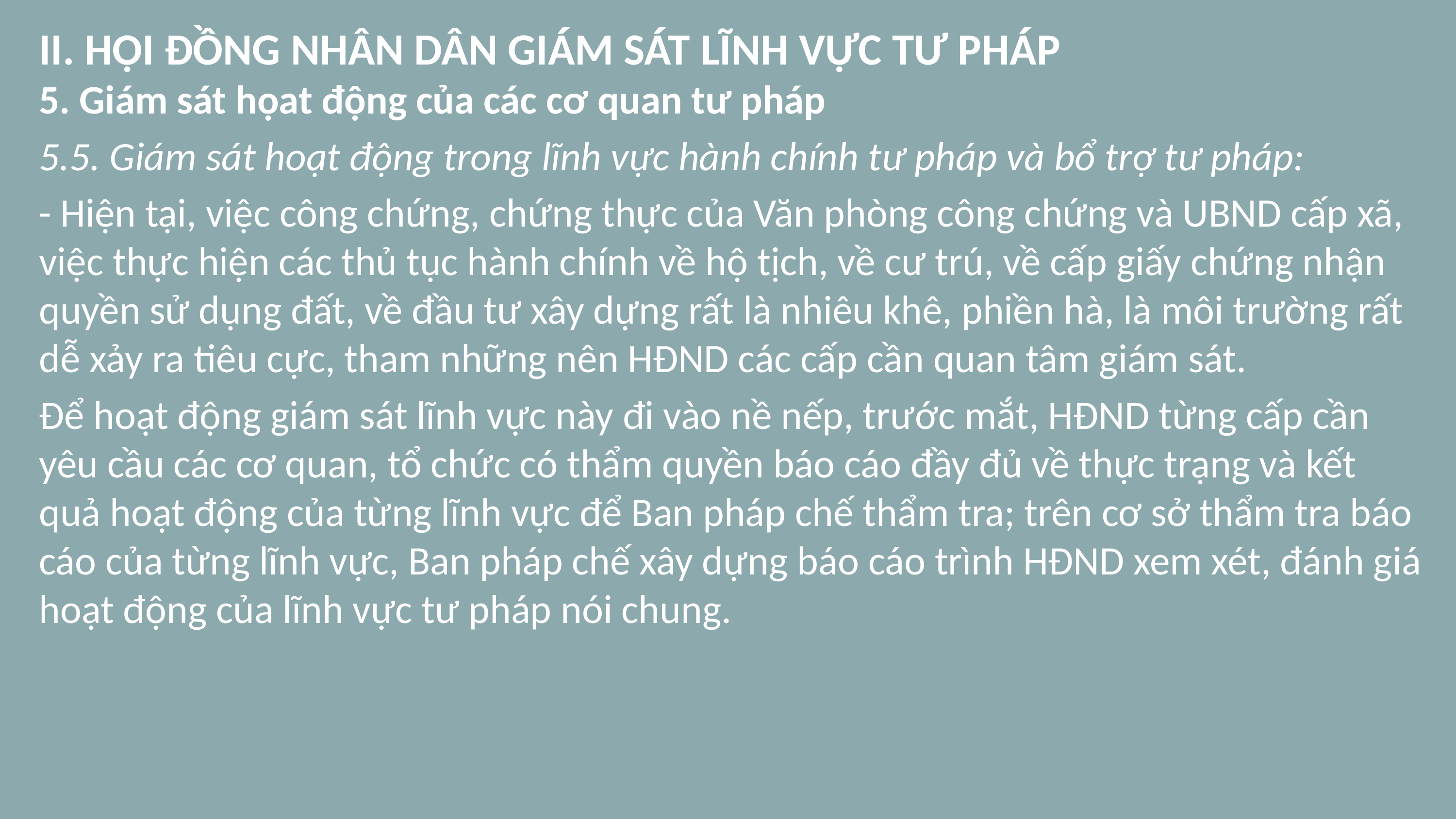

# II. HỘI ĐỒNG NHÂN DÂN GIÁM SÁT LĨNH VỰC TƯ PHÁP
5. Giám sát họat động của các cơ quan tư pháp
5.5. Giám sát hoạt động trong lĩnh vực hành chính tư pháp và bổ trợ tư pháp:
- Hiện tại, việc công chứng, chứng thực của Văn phòng công chứng và UBND cấp xã, việc thực hiện các thủ tục hành chính về hộ tịch, về cư trú, về cấp giấy chứng nhận quyền sử dụng đất, về đầu tư xây dựng rất là nhiêu khê, phiền hà, là môi trường rất dễ xảy ra tiêu cực, tham những nên HĐND các cấp cần quan tâm giám sát.
Để hoạt động giám sát lĩnh vực này đi vào nề nếp, trước mắt, HĐND từng cấp cần yêu cầu các cơ quan, tổ chức có thẩm quyền báo cáo đầy đủ về thực trạng và kết quả hoạt động của từng lĩnh vực để Ban pháp chế thẩm tra; trên cơ sở thẩm tra báo cáo của từng lĩnh vực, Ban pháp chế xây dựng báo cáo trình HĐND xem xét, đánh giá hoạt động của lĩnh vực tư pháp nói chung.